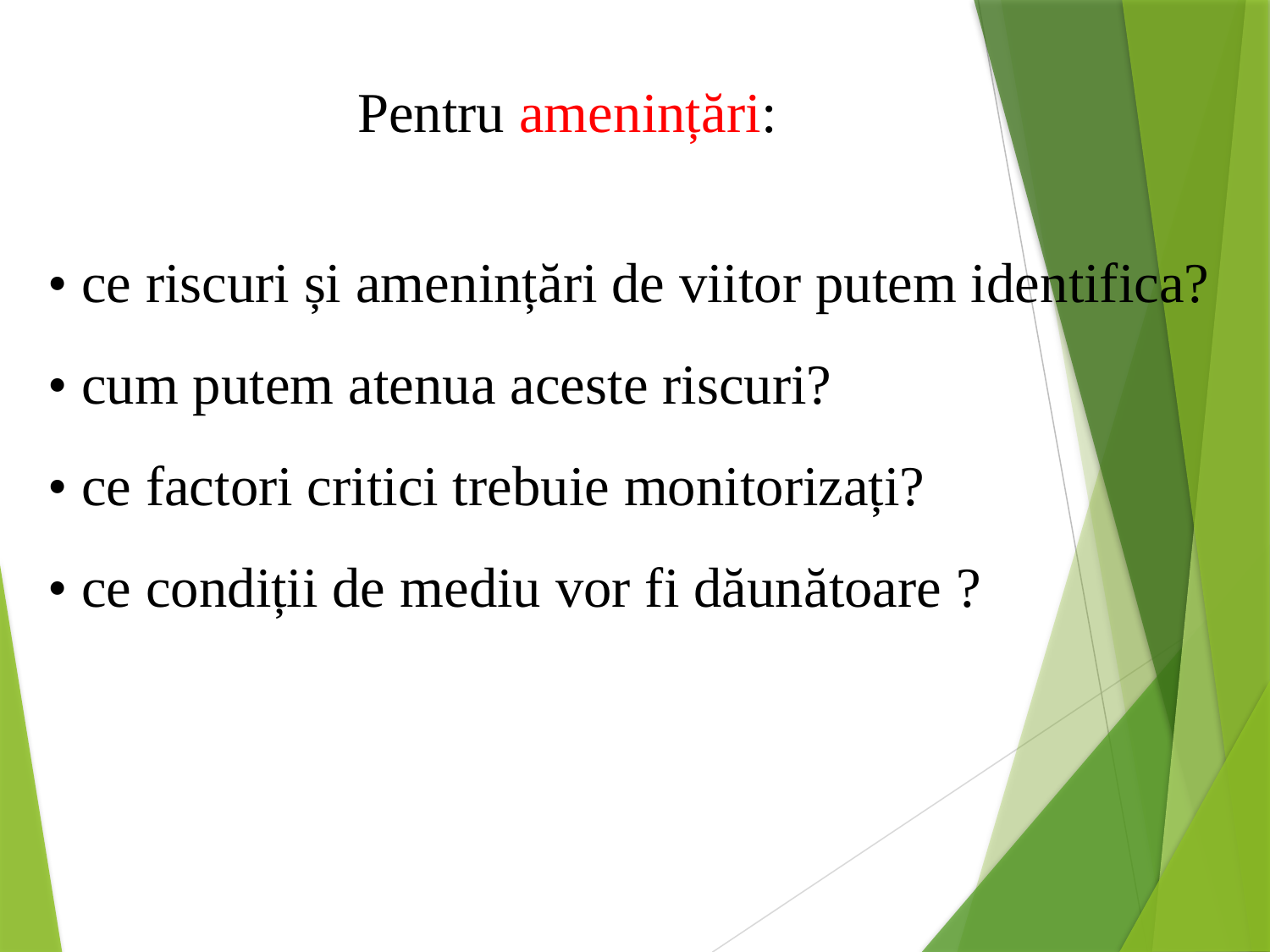

Pentru amenințări:
• ce riscuri și amenințări de viitor putem identifica?
• cum putem atenua aceste riscuri?
• ce factori critici trebuie monitorizați?
• ce condiții de mediu vor fi dăunătoare ?